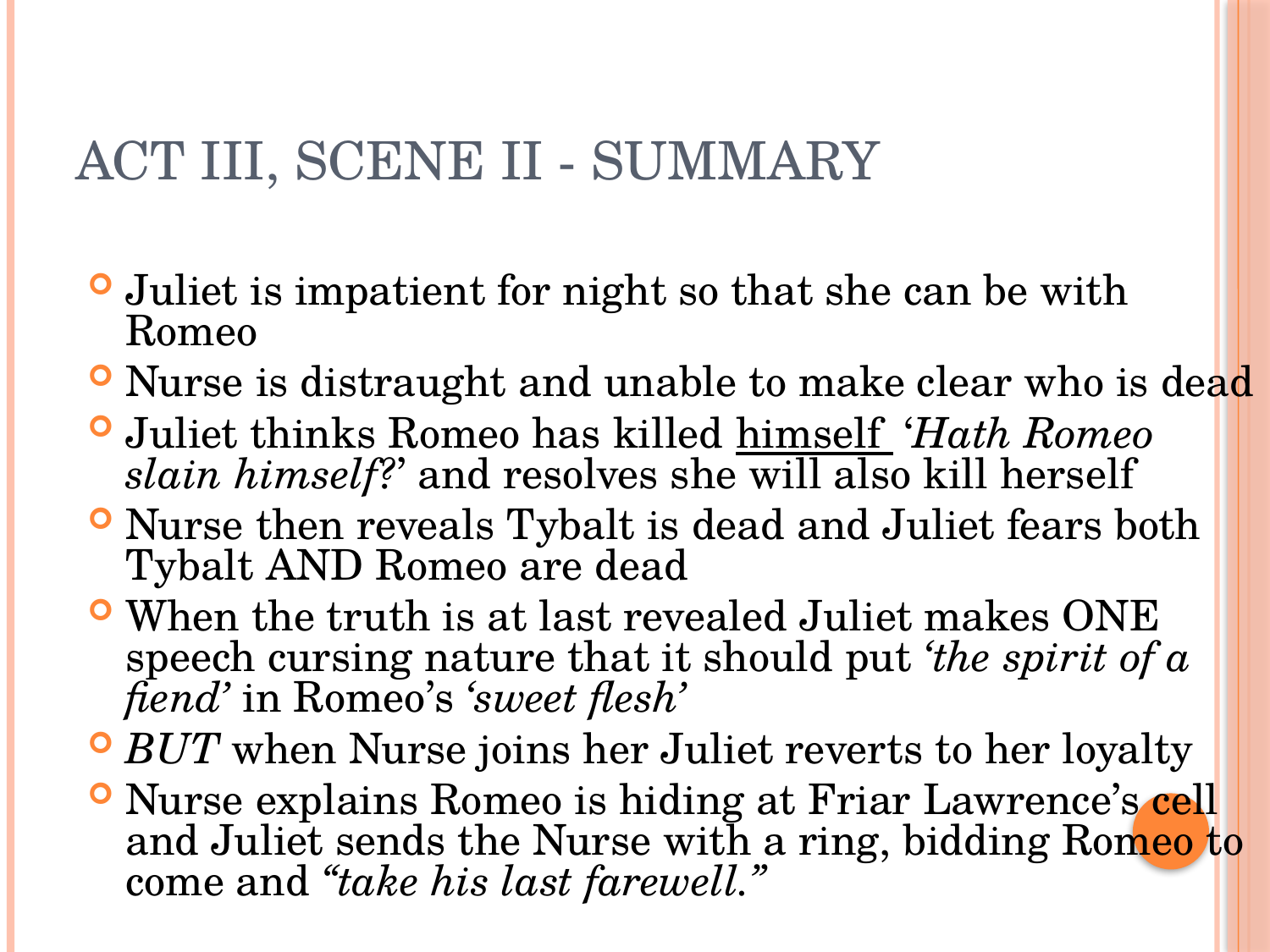

# Act III, Scene ii - Summary
Juliet is impatient for night so that she can be with Romeo
Nurse is distraught and unable to make clear who is dead
Juliet thinks Romeo has killed himself  ‘Hath Romeo slain himself?’ and resolves she will also kill herself
Nurse then reveals Tybalt is dead and Juliet fears both Tybalt AND Romeo are dead
When the truth is at last revealed Juliet makes ONE speech cursing nature that it should put ‘the spirit of a fiend’ in Romeo’s ‘sweet flesh’
BUT when Nurse joins her Juliet reverts to her loyalty
Nurse explains Romeo is hiding at Friar Lawrence’s cell and Juliet sends the Nurse with a ring, bidding Romeo to come and “take his last farewell.”